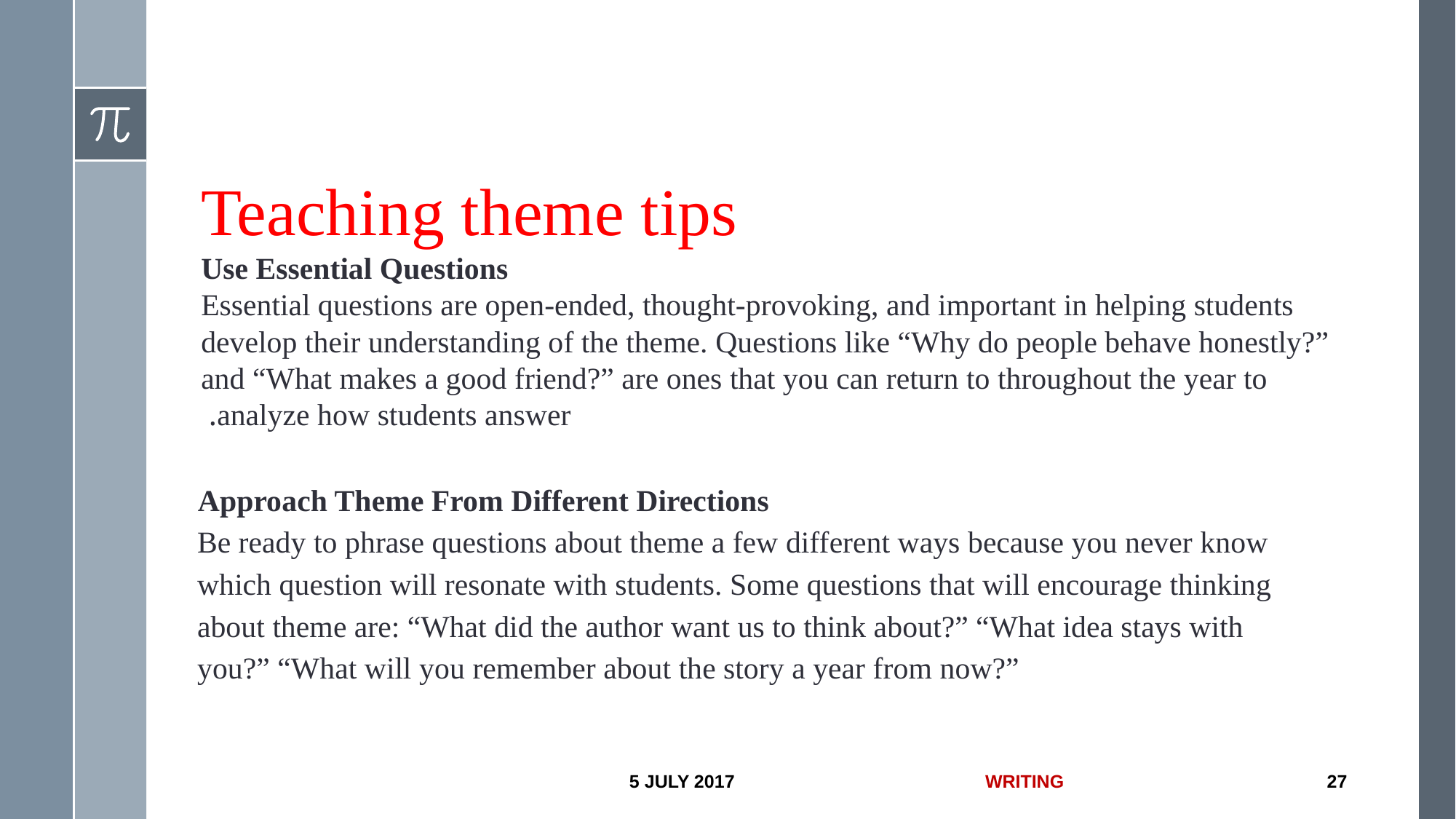

Teaching theme tips
Use Essential Questions
Essential questions are open-ended, thought-provoking, and important in helping students develop their understanding of the theme. Questions like “Why do people behave honestly?” and “What makes a good friend?” are ones that you can return to throughout the year to analyze how students answer.
      Approach Theme From Different Directions
Be ready to phrase questions about theme a few different ways because you never know which question will resonate with students. Some questions that will encourage thinking about theme are: “What did the author want us to think about?” “What idea stays with you?” “What will you remember about the story a year from now?”
5 July 2017
Writing
27